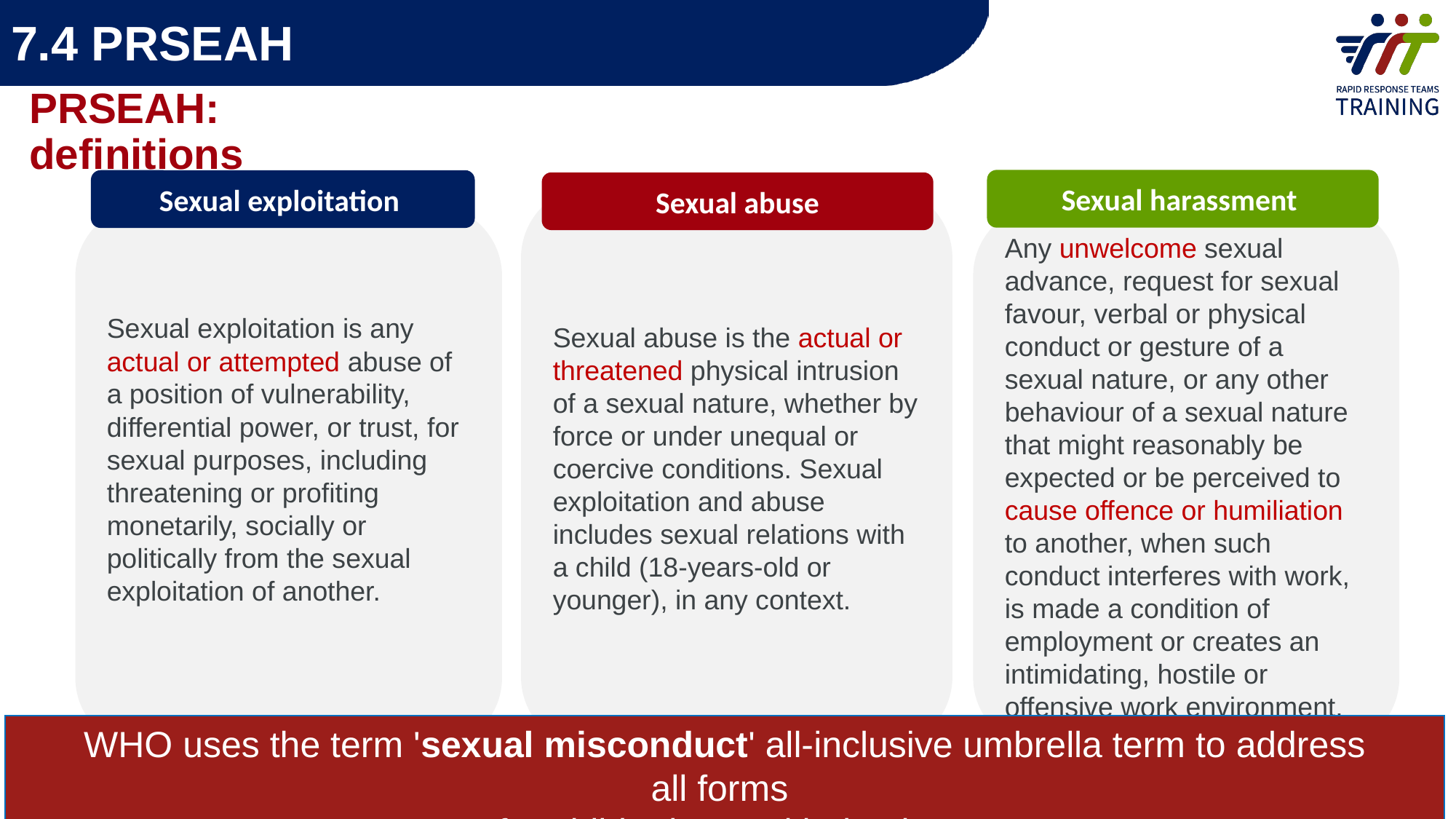

7.4 PRSEAH
# PRSEAH: definitions
Sexual harassment
Sexual exploitation
Sexual abuse
Sexual abuse is the actual or threatened physical intrusion of a sexual nature, whether by force or under unequal or coercive conditions. Sexual exploitation and abuse includes sexual relations with a child (18-years-old or younger), in any context.
Any unwelcome sexual advance, request for sexual favour, verbal or physical conduct or gesture of a sexual nature, or any other behaviour of a sexual nature that might reasonably be expected or be perceived to cause offence or humiliation to another, when such conduct interferes with work, is made a condition of employment or creates an intimidating, hostile or offensive work environment.
Sexual exploitation is any actual or attempted abuse of a position of vulnerability, differential power, or trust, for sexual purposes, including threatening or profiting monetarily, socially or politically from the sexual exploitation of another.

WHO uses the term 'sexual misconduct' all-inclusive umbrella term to address all forms
of prohibited sexual behaviour
49